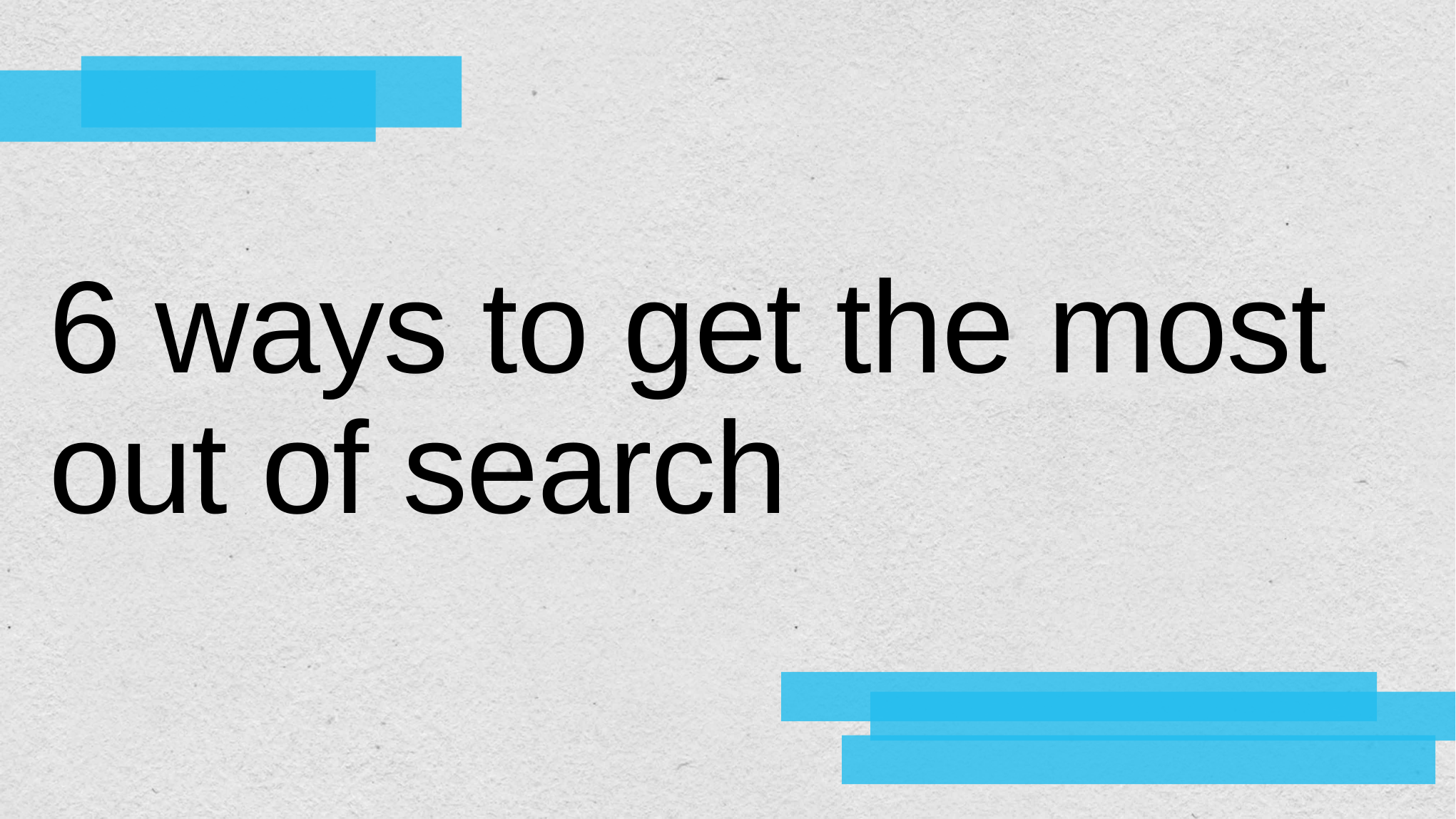

# 6 ways to get the most out of search